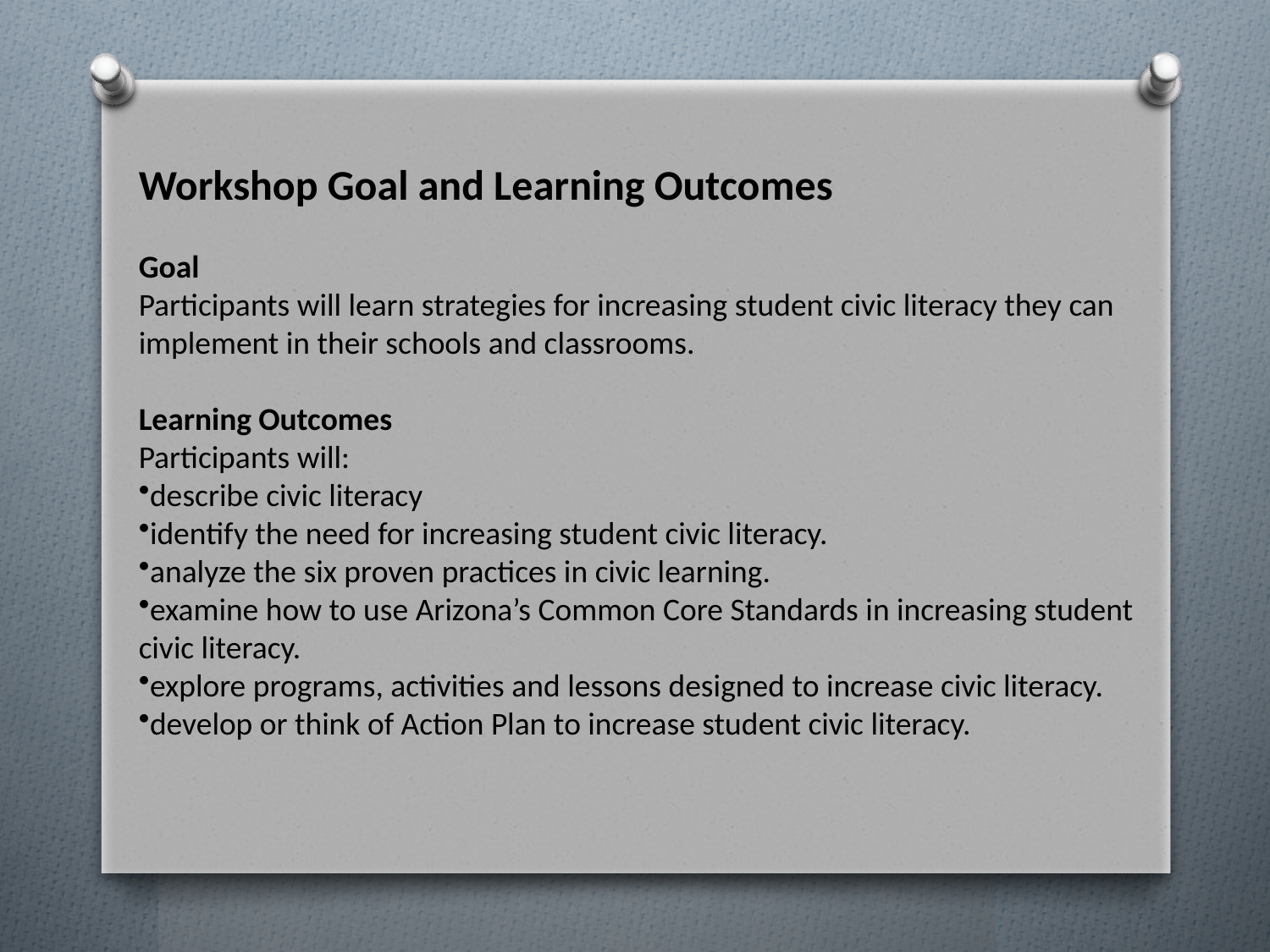

Workshop Goal and Learning Outcomes

Goal
Participants will learn strategies for increasing student civic literacy they can implement in their schools and classrooms.

Learning Outcomes
Participants will:
describe civic literacy
identify the need for increasing student civic literacy.
analyze the six proven practices in civic learning.
examine how to use Arizona’s Common Core Standards in increasing student civic literacy.
explore programs, activities and lessons designed to increase civic literacy.
develop or think of Action Plan to increase student civic literacy.